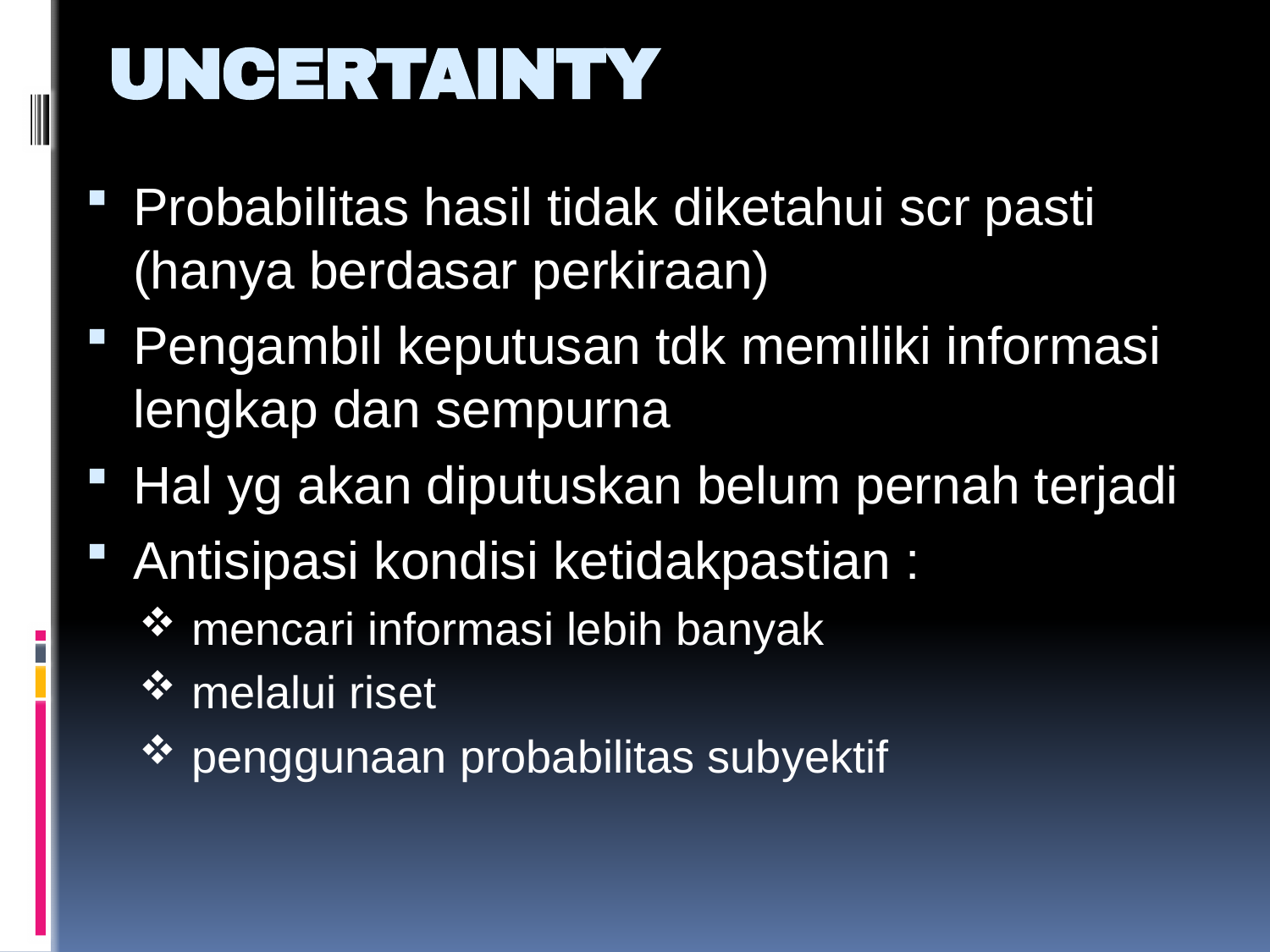

# UNCERTAINTY
Probabilitas hasil tidak diketahui scr pasti (hanya berdasar perkiraan)
Pengambil keputusan tdk memiliki informasi lengkap dan sempurna
Hal yg akan diputuskan belum pernah terjadi
Antisipasi kondisi ketidakpastian :
 mencari informasi lebih banyak
 melalui riset
 penggunaan probabilitas subyektif